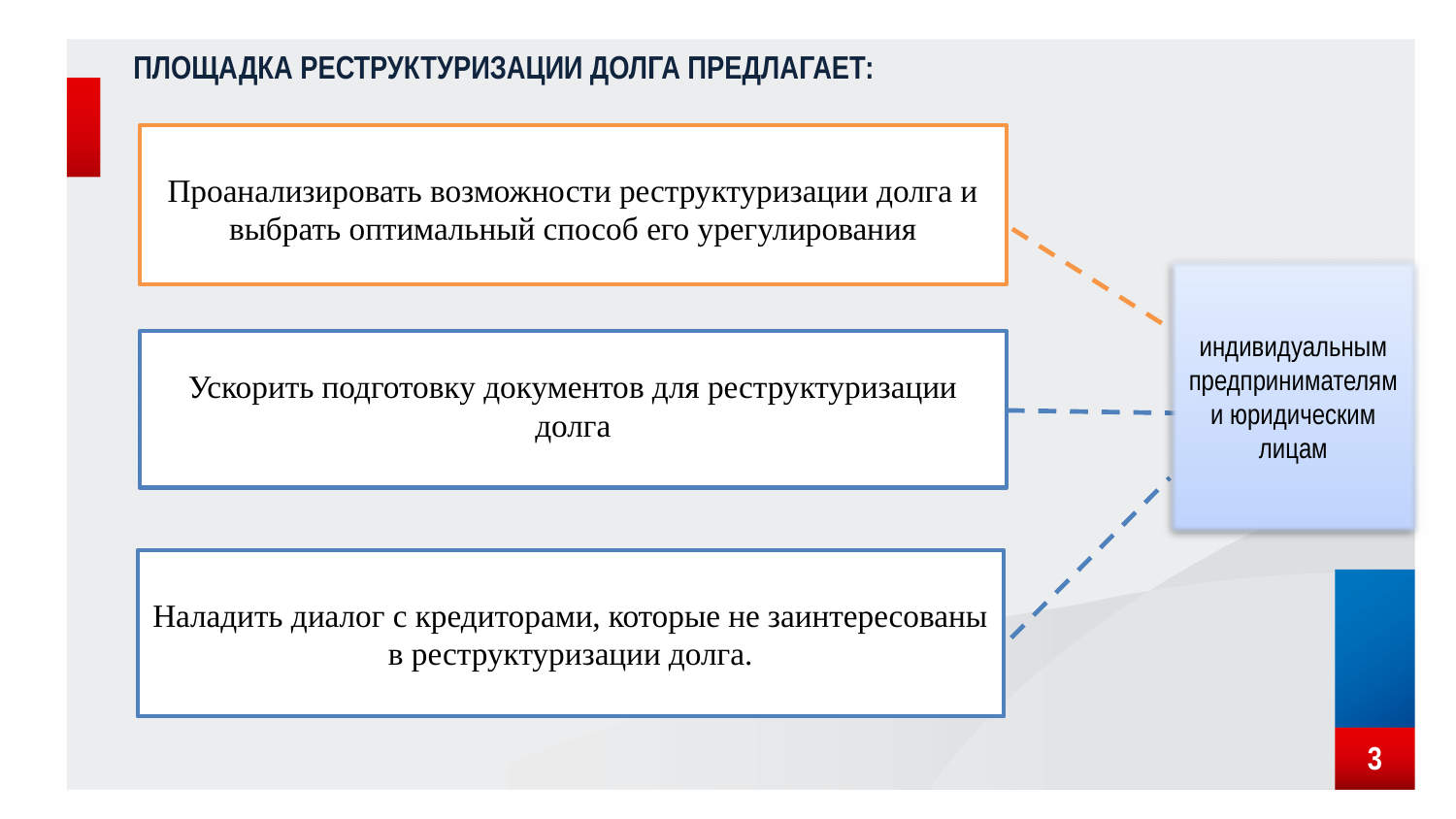

ПЛОЩАДКА РЕСТРУКТУРИЗАЦИИ ДОЛГА ПРЕДЛАГАЕТ:

Проанализировать возможности реструктуризации долга и выбрать оптимальный способ его урегулирования

индивидуальным предпринимателям и юридическим лицам

Ускорить подготовку документов для реструктуризации долга

Наладить диалог с кредиторами, которые не заинтересованы в реструктуризации долга.

3